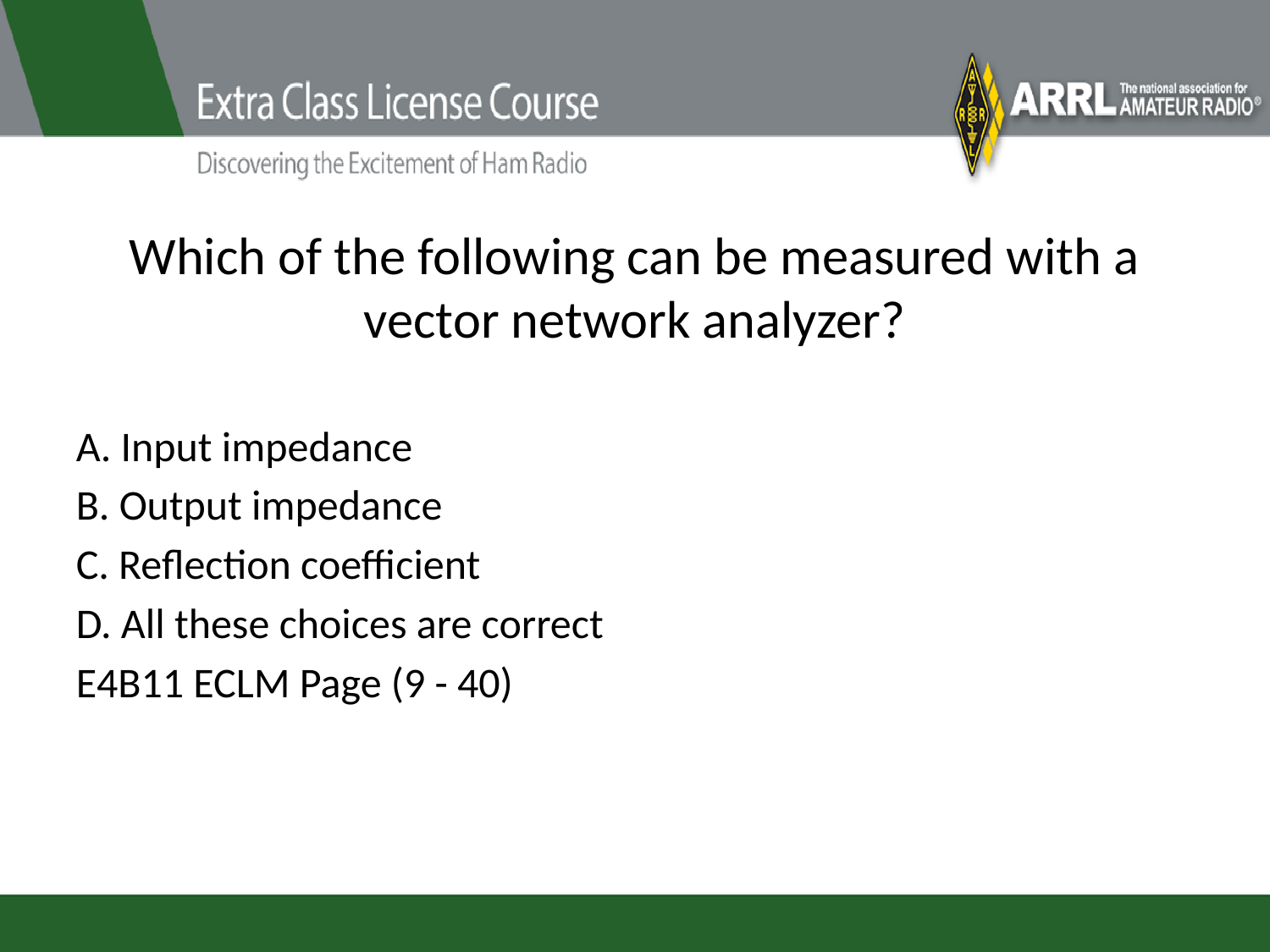

# Which of the following can be measured with a vector network analyzer?
A. Input impedance
B. Output impedance
C. Reflection coefficient
D. All these choices are correct
E4B11 ECLM Page (9 - 40)